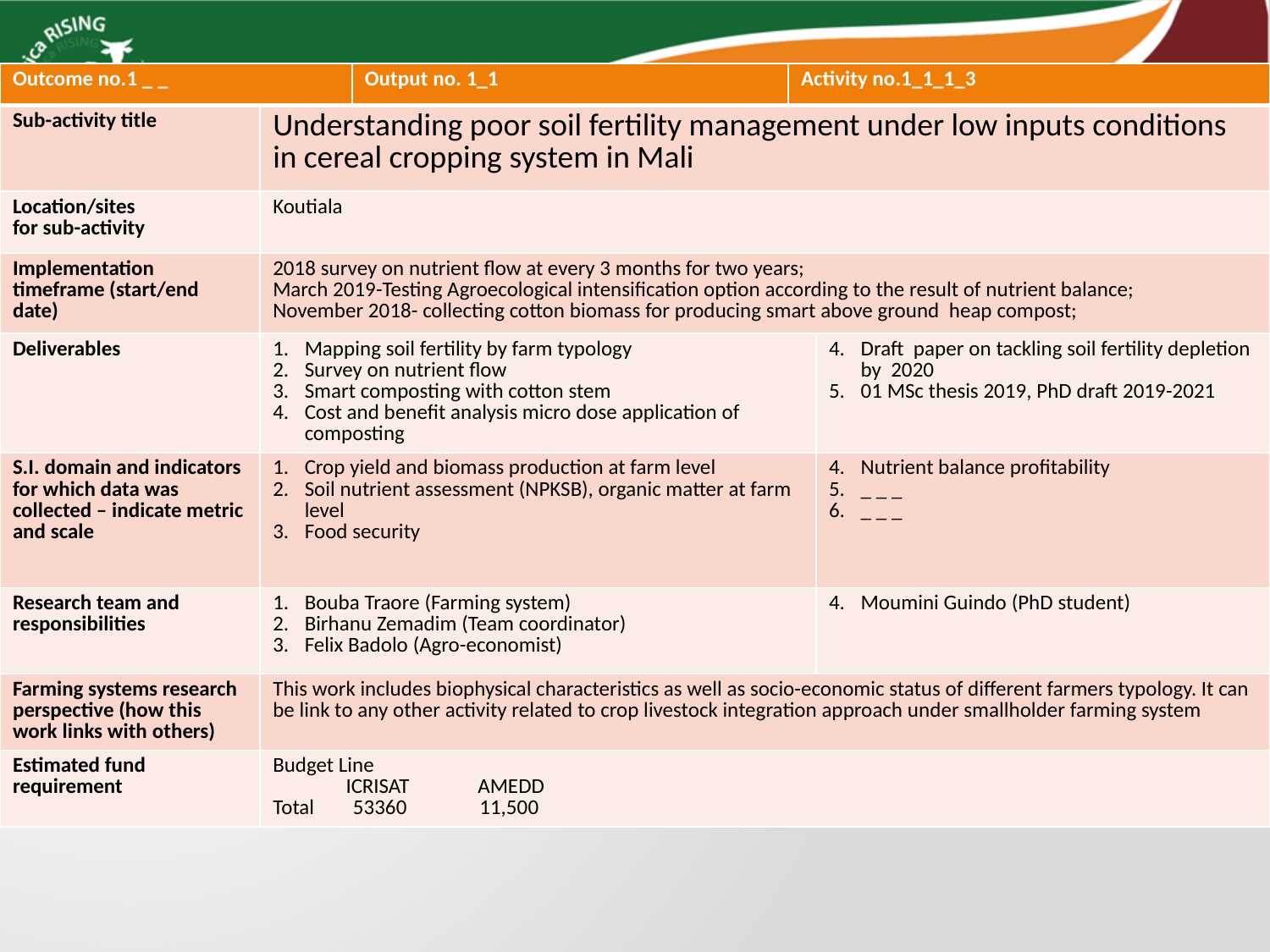

| Outcome no.1 \_ \_ |  | Output no. 1\_1 | Activity no.1\_1\_1\_3 |  |
| --- | --- | --- | --- | --- |
| Sub-activity title | Understanding poor soil fertility management under low inputs conditions in cereal cropping system in Mali |  |  |  |
| Location/sites for sub-activity | Koutiala |  |  |  |
| Implementation timeframe (start/end date) | 2018 survey on nutrient flow at every 3 months for two years; March 2019-Testing Agroecological intensification option according to the result of nutrient balance; November 2018- collecting cotton biomass for producing smart above ground heap compost; |  |  |  |
| Deliverables | Mapping soil fertility by farm typology Survey on nutrient flow Smart composting with cotton stem Cost and benefit analysis micro dose application of composting |  |  | Draft paper on tackling soil fertility depletion by 2020 01 MSc thesis 2019, PhD draft 2019-2021 |
| S.I. domain and indicators for which data was collected – indicate metric and scale | Crop yield and biomass production at farm level Soil nutrient assessment (NPKSB), organic matter at farm level Food security |  |  | Nutrient balance profitability \_ \_ \_ \_ \_ \_ |
| Research team and responsibilities | Bouba Traore (Farming system) Birhanu Zemadim (Team coordinator) Felix Badolo (Agro-economist) |  |  | Moumini Guindo (PhD student) |
| Farming systems research perspective (how this work links with others) | This work includes biophysical characteristics as well as socio-economic status of different farmers typology. It can be link to any other activity related to crop livestock integration approach under smallholder farming system |  |  |  |
| Estimated fund requirement | Budget Line ICRISAT AMEDD Total 53360 11,500 |  |  |  |